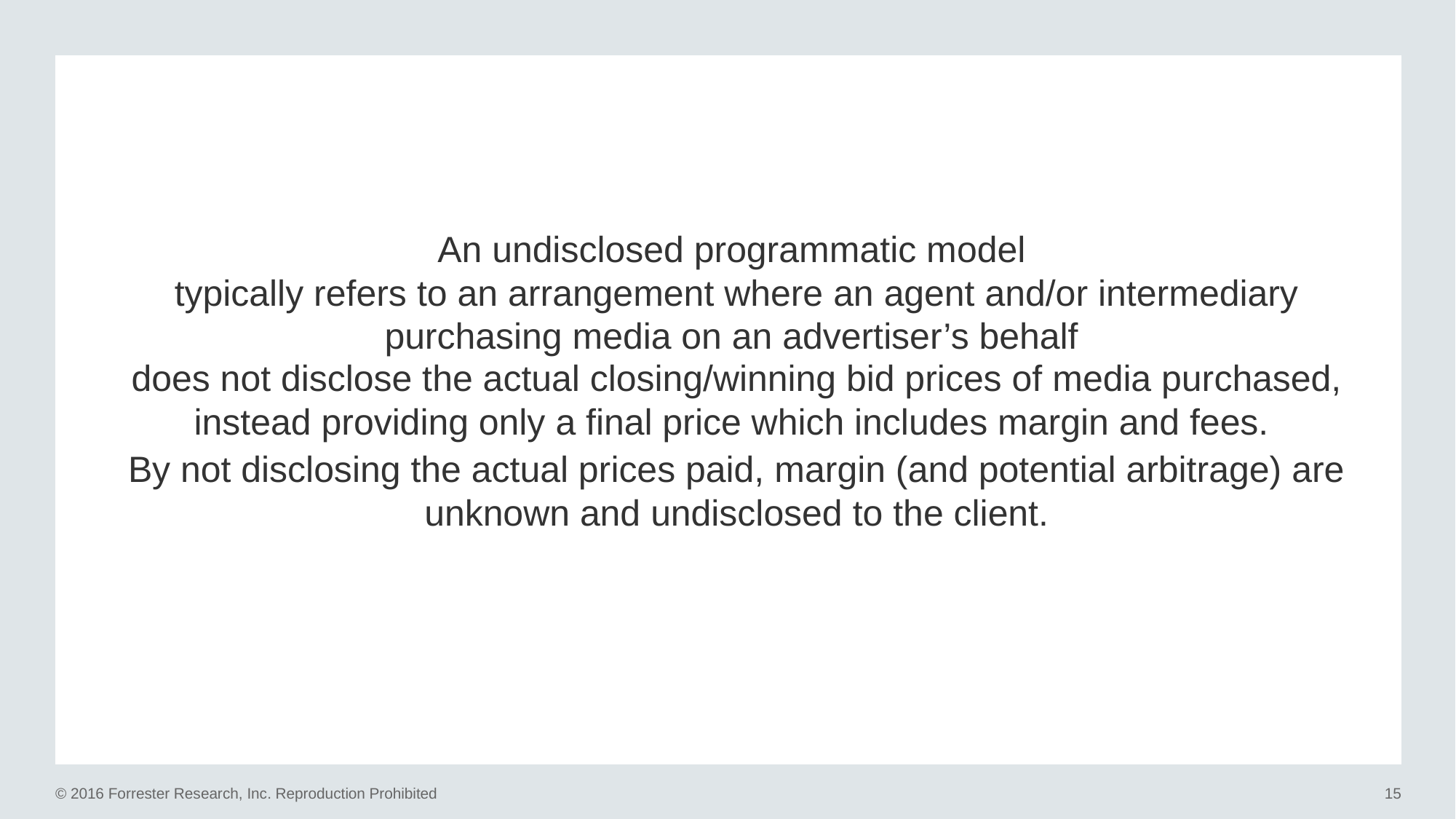

#
An undisclosed programmatic model
typically refers to an arrangement where an agent and/or intermediary purchasing media on an advertiser’s behalf
does not disclose the actual closing/winning bid prices of media purchased, instead providing only a final price which includes margin and fees.
By not disclosing the actual prices paid, margin (and potential arbitrage) are unknown and undisclosed to the client.